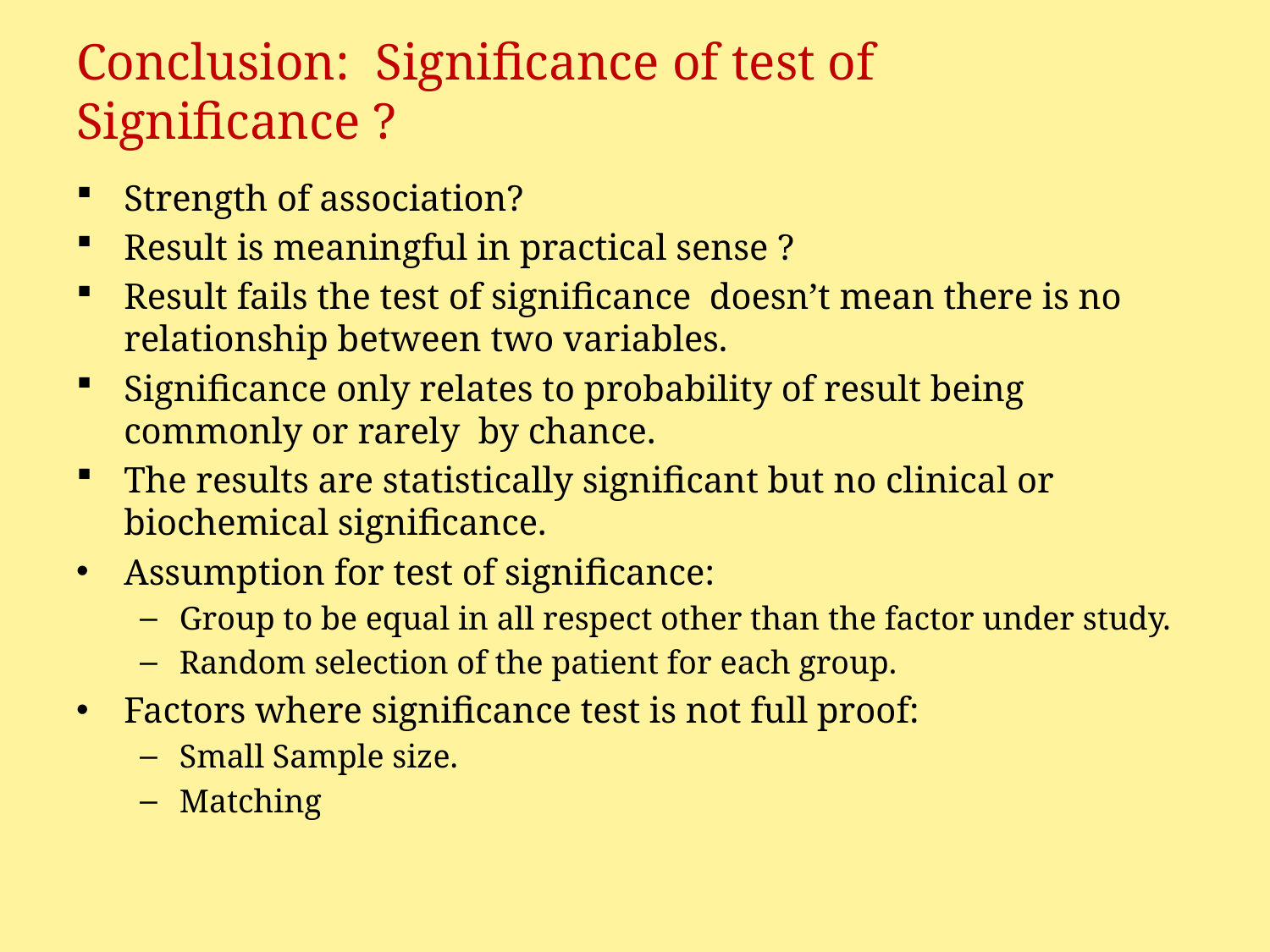

# Conclusion:  Significance of test of Significance ?
Strength of association?
Result is meaningful in practical sense ?
Result fails the test of significance  doesn’t mean there is no relationship between two variables.
Significance only relates to probability of result being commonly or rarely  by chance.
The results are statistically significant but no clinical or biochemical significance.
Assumption for test of significance:
Group to be equal in all respect other than the factor under study.
Random selection of the patient for each group.
Factors where significance test is not full proof:
Small Sample size.
Matching